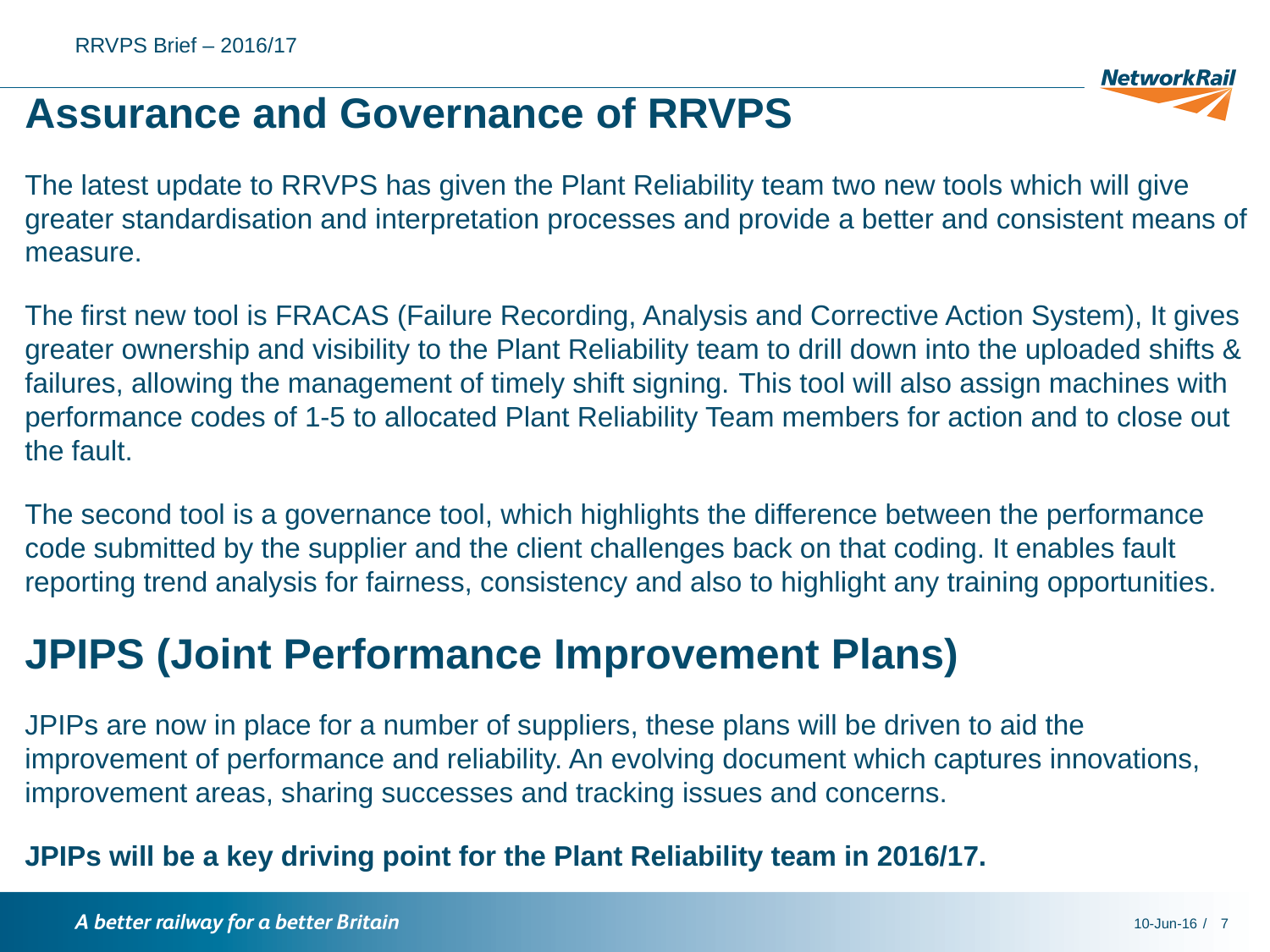

RRVPS Brief – 2016/17
Assurance and Governance of RRVPS

The latest update to RRVPS has given the Plant Reliability team two new tools which will give greater standardisation and interpretation processes and provide a better and consistent means of measure.

The first new tool is FRACAS (Failure Recording, Analysis and Corrective Action System), It gives greater ownership and visibility to the Plant Reliability team to drill down into the uploaded shifts & failures, allowing the management of timely shift signing. This tool will also assign machines with performance codes of 1-5 to allocated Plant Reliability Team members for action and to close out the fault.

The second tool is a governance tool, which highlights the difference between the performance code submitted by the supplier and the client challenges back on that coding. It enables fault reporting trend analysis for fairness, consistency and also to highlight any training opportunities.

JPIPS (Joint Performance Improvement Plans)

JPIPs are now in place for a number of suppliers, these plans will be driven to aid the improvement of performance and reliability. An evolving document which captures innovations, improvement areas, sharing successes and tracking issues and concerns.

JPIPs will be a key driving point for the Plant Reliability team in 2016/17.
10-Jun-16
7